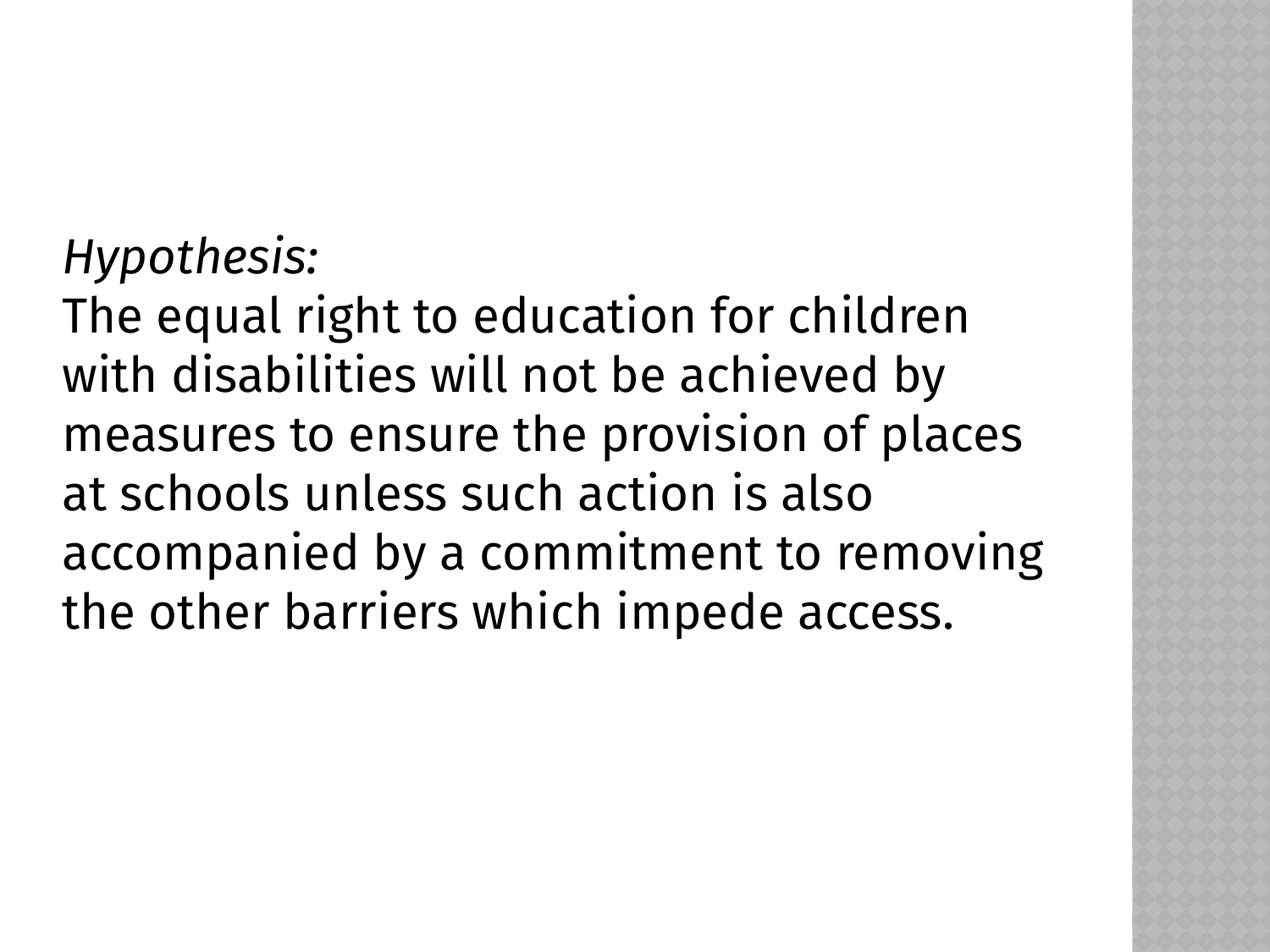

Hypothesis:
The equal right to education for children with disabilities will not be achieved by measures to ensure the provision of places at schools unless such action is also accompanied by a commitment to removing the other barriers which impede access.